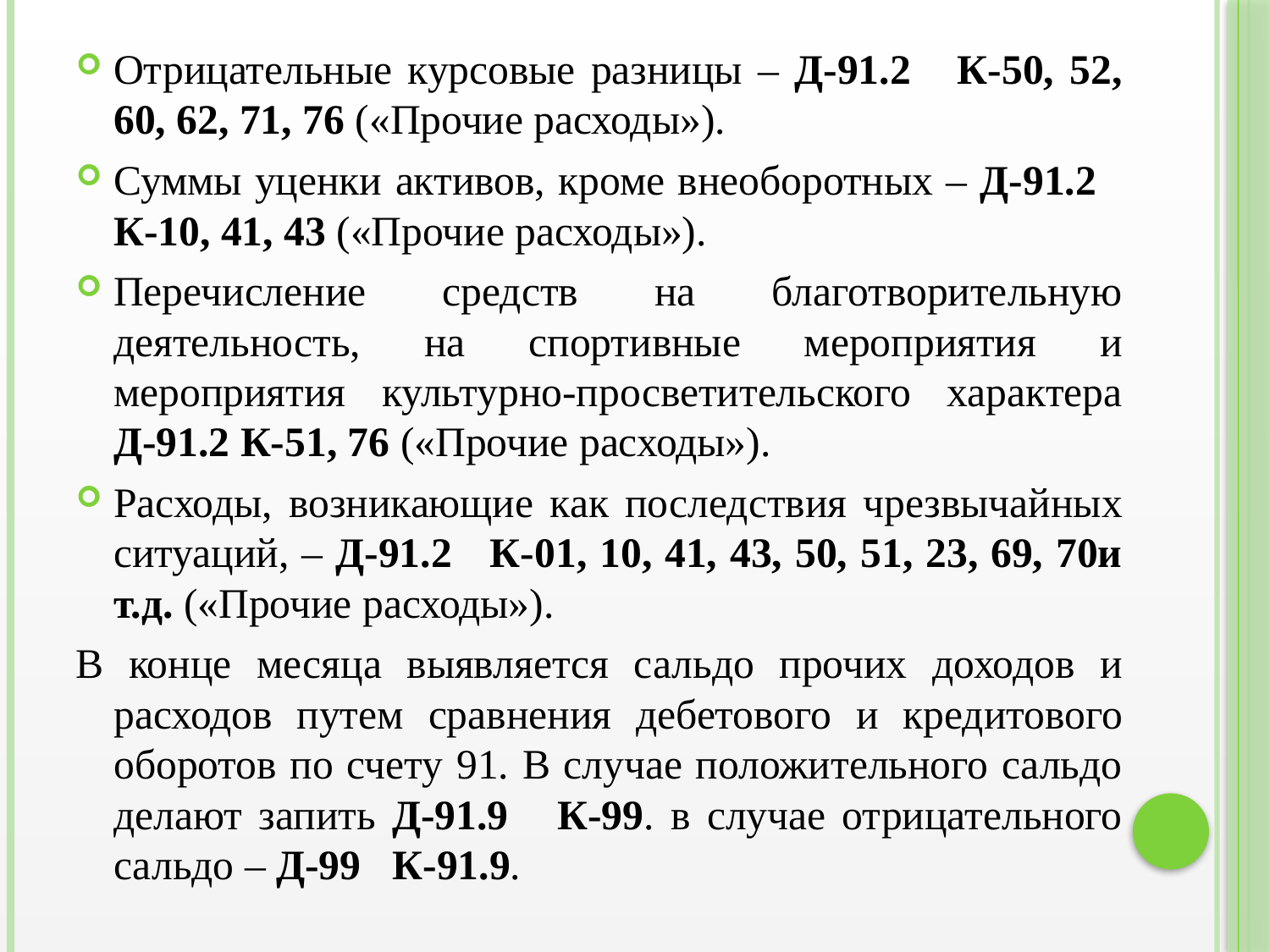

Отрицательные курсовые разницы – Д-91.2   К-50, 52, 60, 62, 71, 76 («Прочие расходы»).
Суммы уценки активов, кроме внеоборотных – Д-91.2   К-10, 41, 43 («Прочие расходы»).
Перечисление средств на благотворительную деятельность, на спортивные мероприятия и мероприятия культурно-просветительского характера Д-91.2 К-51, 76 («Прочие расходы»).
Расходы, возникающие как последствия чрезвычайных ситуаций, – Д-91.2   К-01, 10, 41, 43, 50, 51, 23, 69, 70и т.д. («Прочие расходы»).
В конце месяца выявляется сальдо прочих доходов и расходов путем сравнения дебетового и кредитового оборотов по счету 91. В случае положительного сальдо делают запить Д-91.9   К-99. в случае отрицательного сальдо – Д-99   К-91.9.